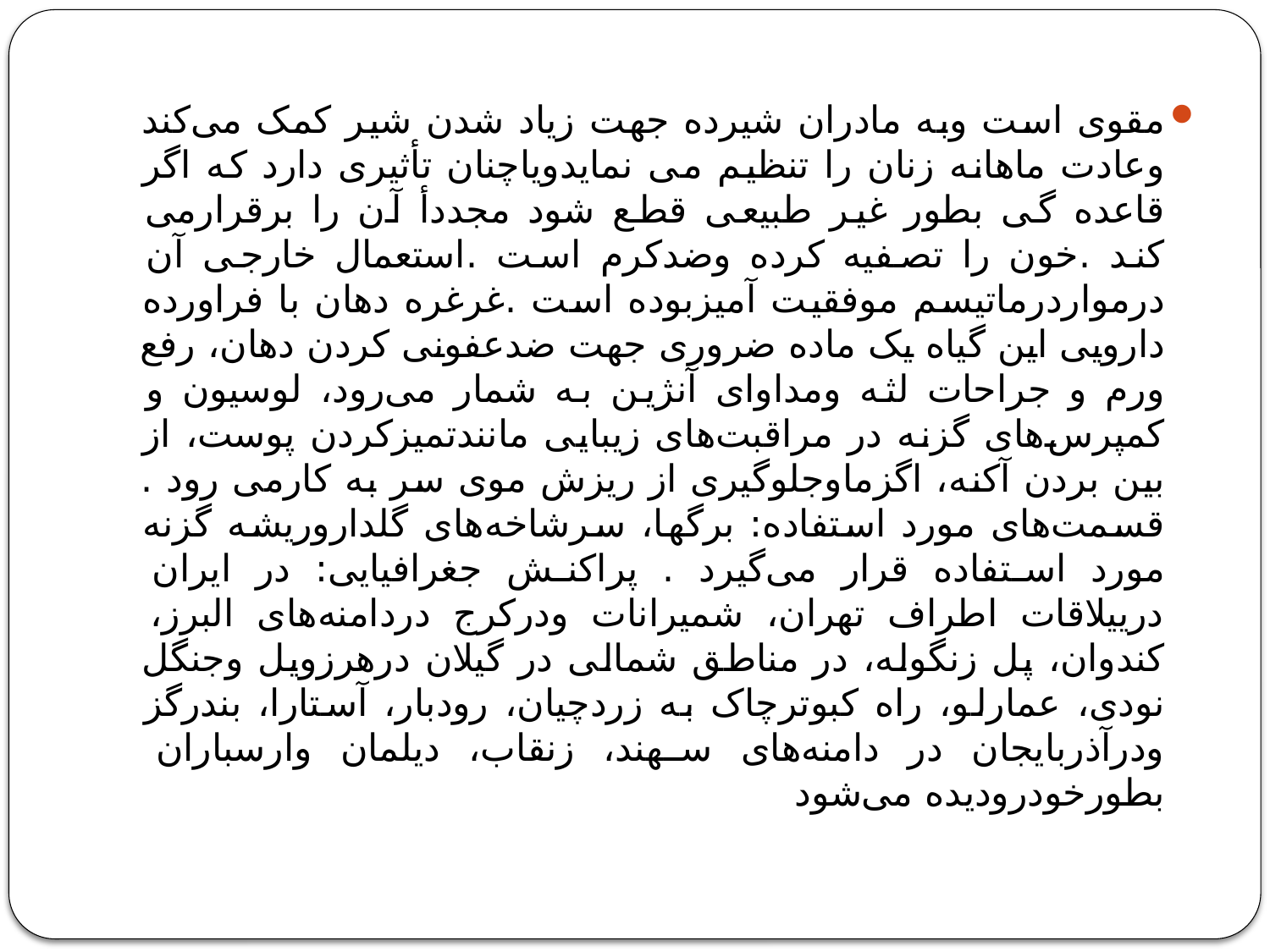

#
مقوی است وبه مادران شیرده جهت زیاد شدن شیر کمک می‌کند وعادت ماهانه زنان را تنظیم می نمایدویاچنان تأثیری دارد که اگر قاعده گی بطور غیر طبیعی قطع شود مجددأ آن را برقرارمی کند .خون را تصفیه کرده وضدکرم است .استعمال خارجی آن درمواردرماتیسم موفقیت آمیزبوده است .غرغره دهان با فراورده دارویی این گیاه یک ماده ضروری جهت ضدعفونی کردن دهان، رفع ورم و جراحات لثه ومداوای آنژین به شمار می‌رود، لوسیون و کمپرس‌های گزنه در مراقبت‌های زیبایی مانندتمیزکردن پوست، از بین بردن آکنه، اگزماوجلوگیری از ریزش موی سر به کارمی رود . قسمت‌های مورد استفاده: برگها، سرشاخه‌های گلداروریشه گزنه مورد استفاده قرار می‌گیرد . پراکنش جغرافیایی: در ایران درییلاقات اطراف تهران، شمیرانات ودرکرج دردامنه‌های البرز، کندوان، پل زنگوله، در مناطق شمالی در گیلان درهرزویل وجنگل نودی، عمارلو، راه کبوترچاک به زردچیان، رودبار، آستارا، بندرگز ودرآذربایجان در دامنه‌های سهند، زنقاب، دیلمان وارسباران بطورخودرودیده می‌شود